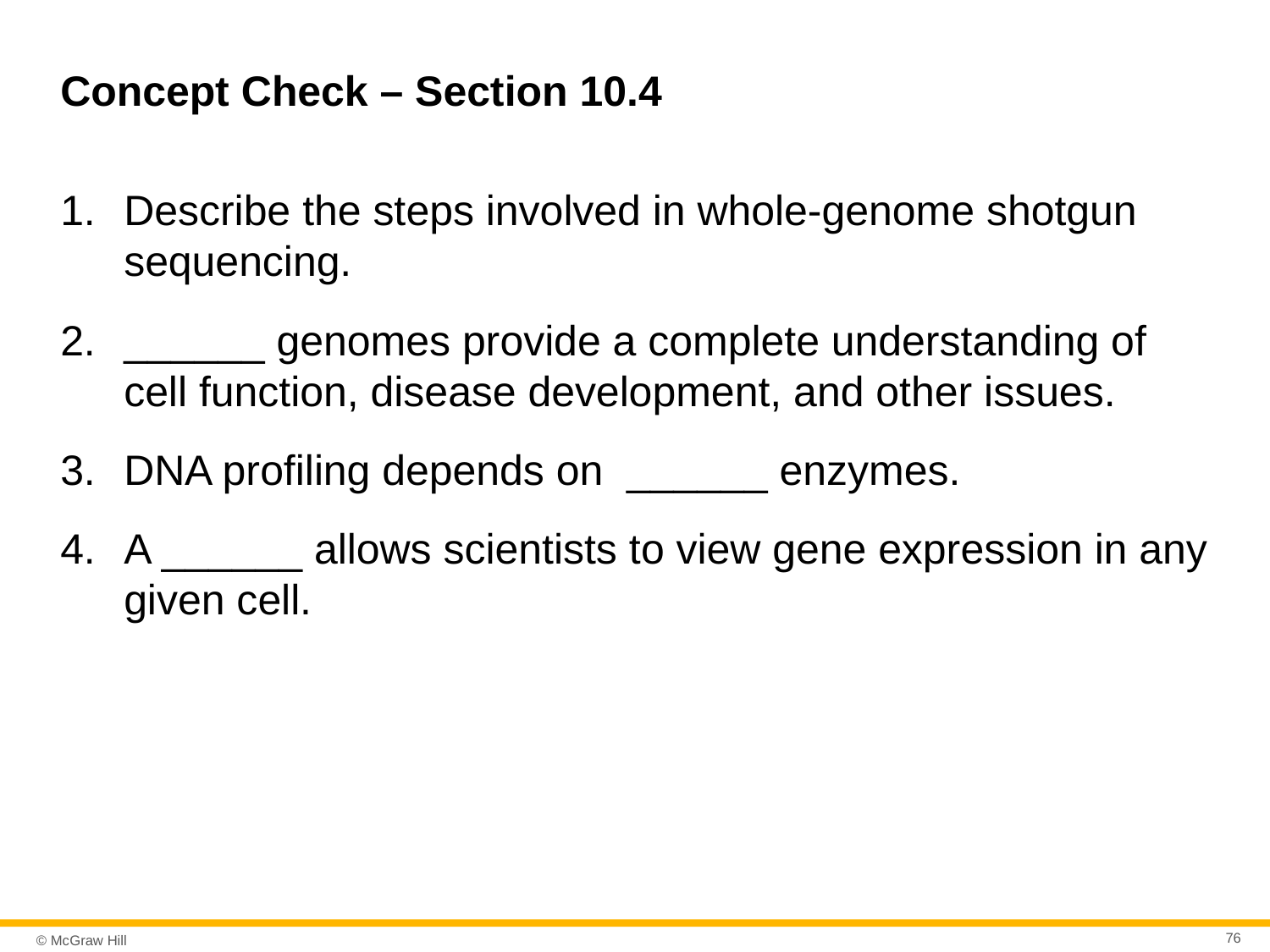

# Concept Check – Section 10.4
Describe the steps involved in whole-genome shotgun sequencing.
______ genomes provide a complete understanding of cell function, disease development, and other issues.
DNA profiling depends on  ______ enzymes.
A ______ allows scientists to view gene expression in any given cell.